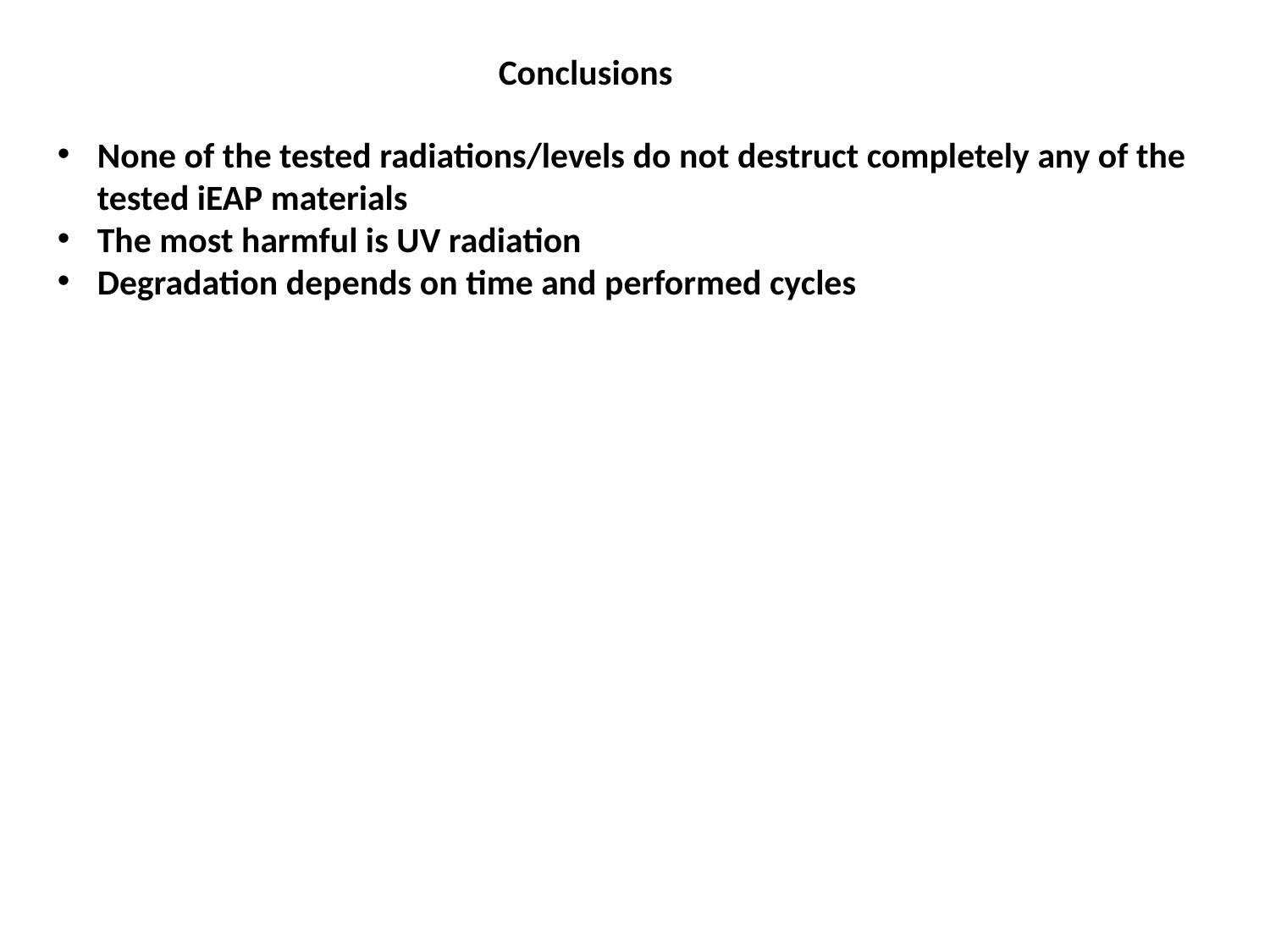

Conclusions
None of the tested radiations/levels do not destruct completely any of the tested iEAP materials
The most harmful is UV radiation
Degradation depends on time and performed cycles